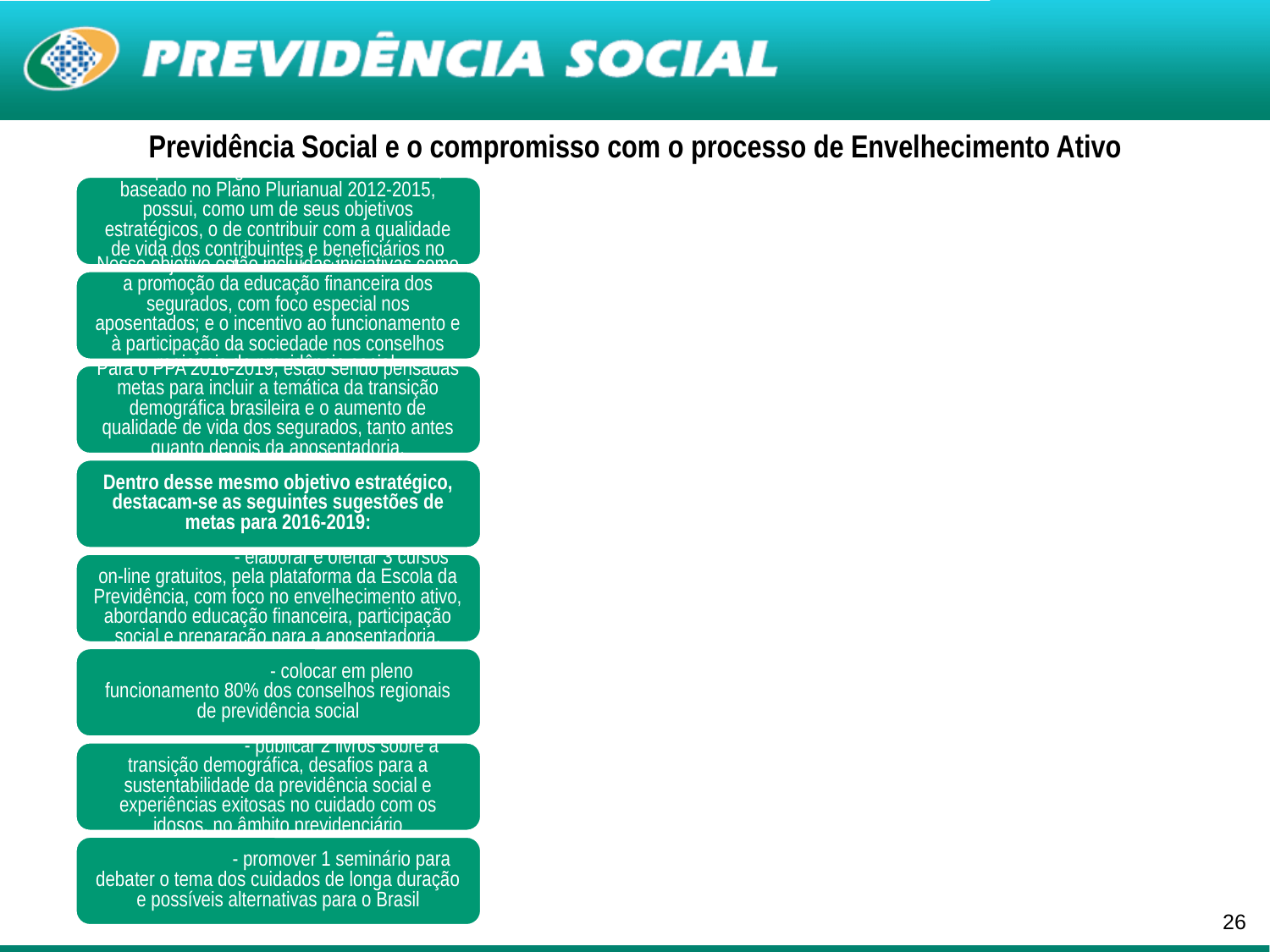

Previdência Social e o compromisso com o processo de Envelhecimento Ativo
Para o PPA 2016-2019, estão sendo pensadas metas para incluir a temática da transição demográfica brasileira e o aumento de qualidade de vida dos segurados, tanto antes quanto depois da aposentadoria.
Dentro desse mesmo objetivo estratégico, destacam-se as seguintes sugestões de metas para 2016-2019:
	- elaborar e ofertar 3 cursos on-line gratuitos, pela plataforma da Escola da Previdência, com foco no envelhecimento ativo, abordando educação financeira, participação social e preparação para a aposentadoria.
	- colocar em pleno funcionamento 80% dos conselhos regionais de previdência social
	- publicar 2 livros sobre a transição demográfica, desafios para a sustentabilidade da previdência social e experiências exitosas no cuidado com os idosos, no âmbito previdenciário
	- promover 1 seminário para debater o tema dos cuidados de longa duração e possíveis alternativas para o Brasil